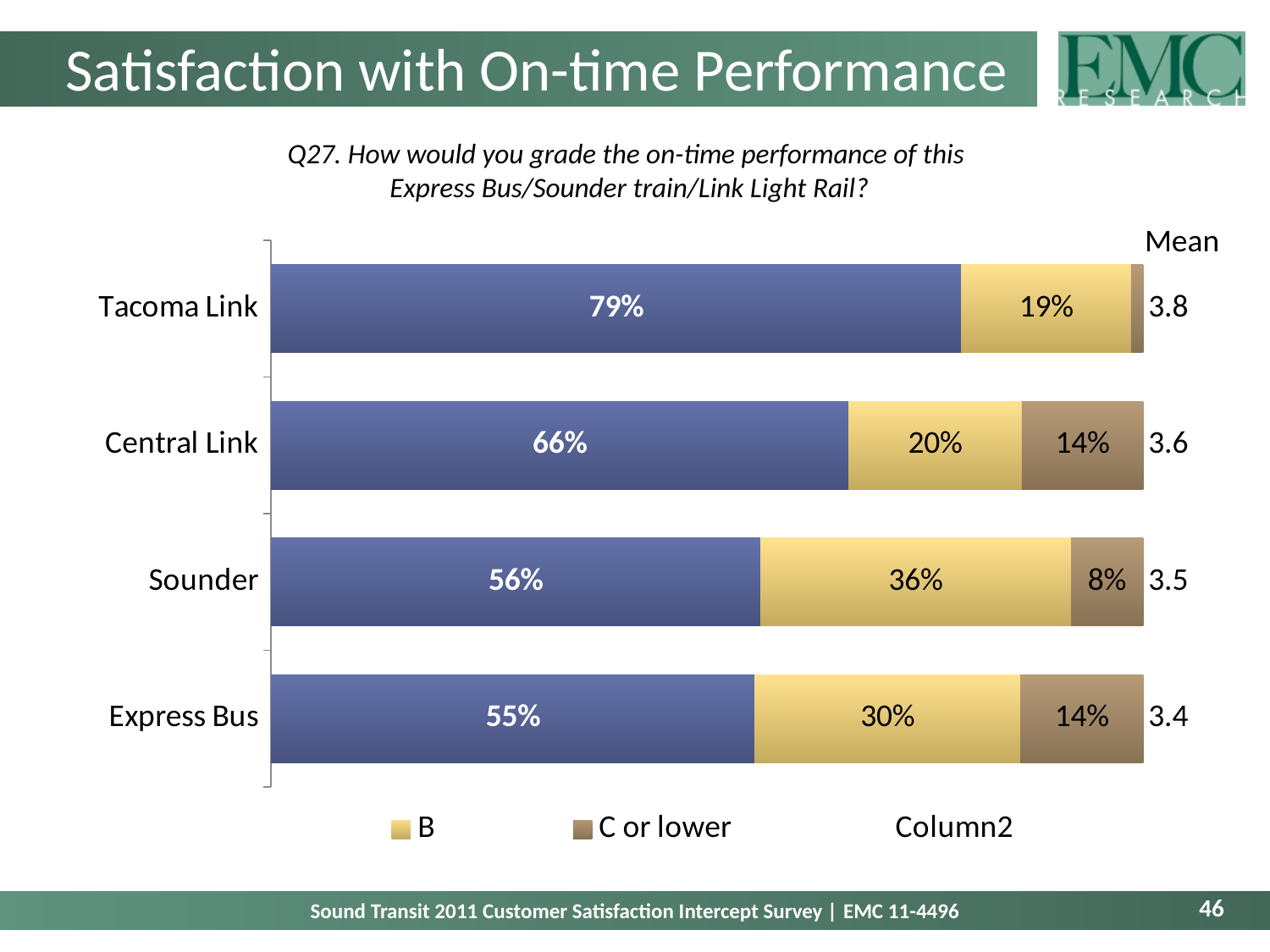

# Satisfaction with On-time Performance
Q27. How would you grade the on-time performance of this
Express Bus/Sounder train/Link Light Rail?
Mean

### Chart

| Category | A | B | C or lower | Column2 |
|---|---|---|---|---|
| Tacoma Link | 0.791612692006162 | 0.19431847547237982 | 0.01406883252145835 | 3.802908679751612 |
| Central Link | 0.6619864104469699 | 0.19874823392978122 | 0.13926535562324882 | 3.6166825787153725 |
| Sounder | 0.5610234252478645 | 0.356057462122676 | 0.08291911262946139 | 3.4859234609506817 |
| Express Bus | 0.5544554455445506 | 0.30445544554455234 | 0.14108910891089027 | 3.411167512690339 |